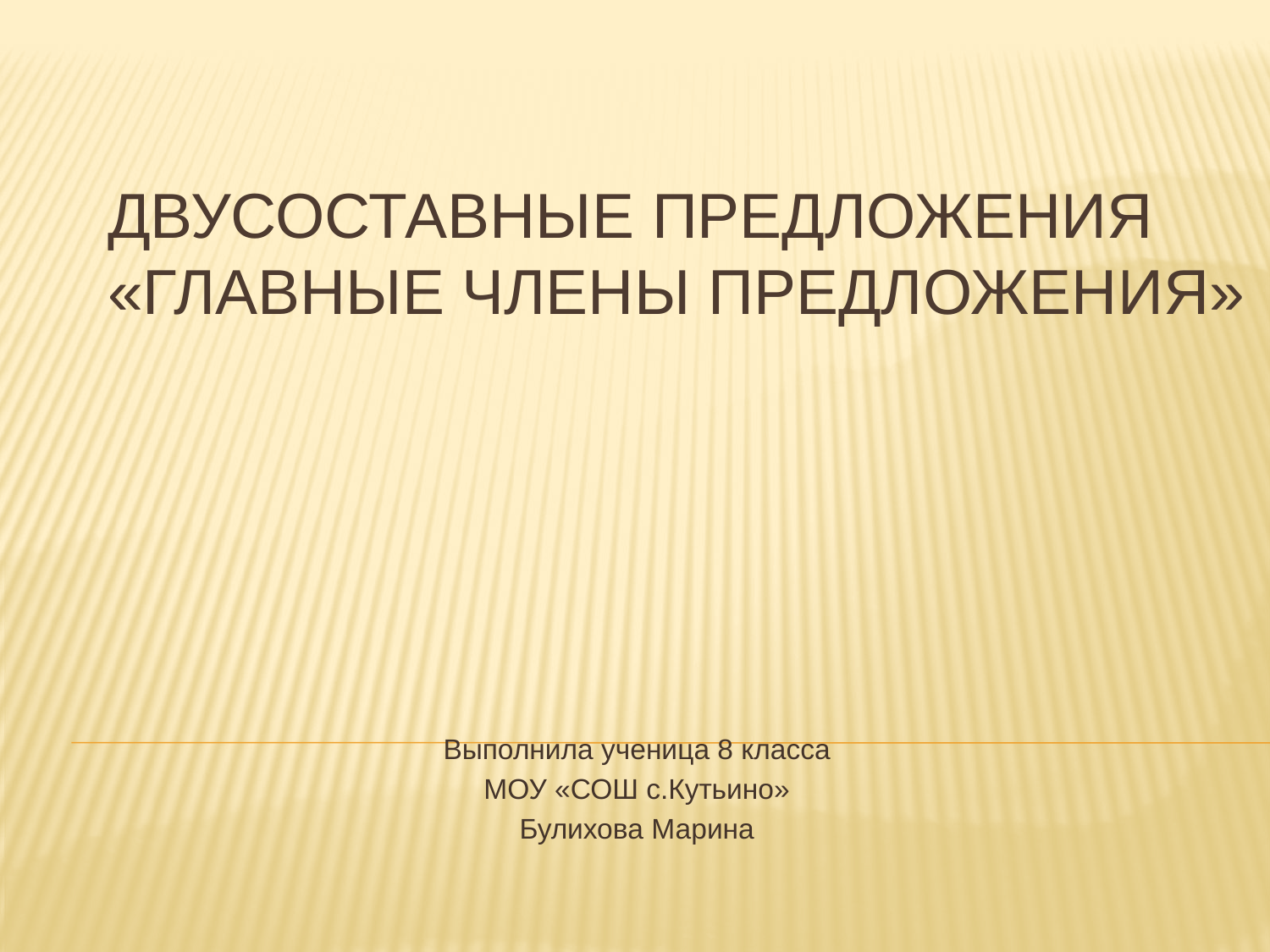

# Двусоставные предложения «главные члены предложения»
Выполнила ученица 8 класса
МОУ «СОШ с.Кутьино»
Булихова Марина